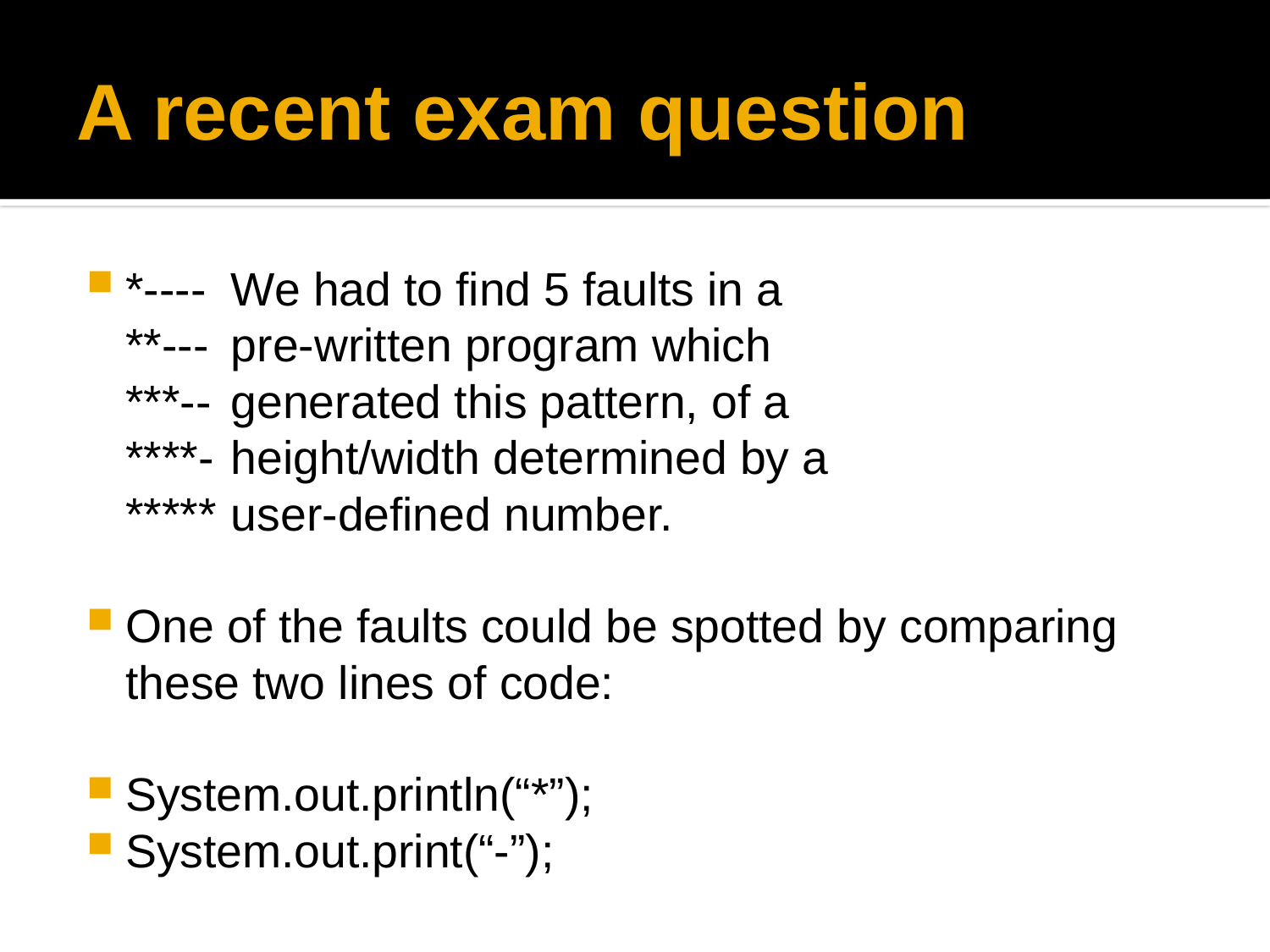

# A recent exam question
*----		We had to find 5 faults in a
**---		pre-written program which
***--		generated this pattern, of a
****-		height/width determined by a
*****		user-defined number.
One of the faults could be spotted by comparing these two lines of code:
System.out.println(“*”);
System.out.print(“-”);